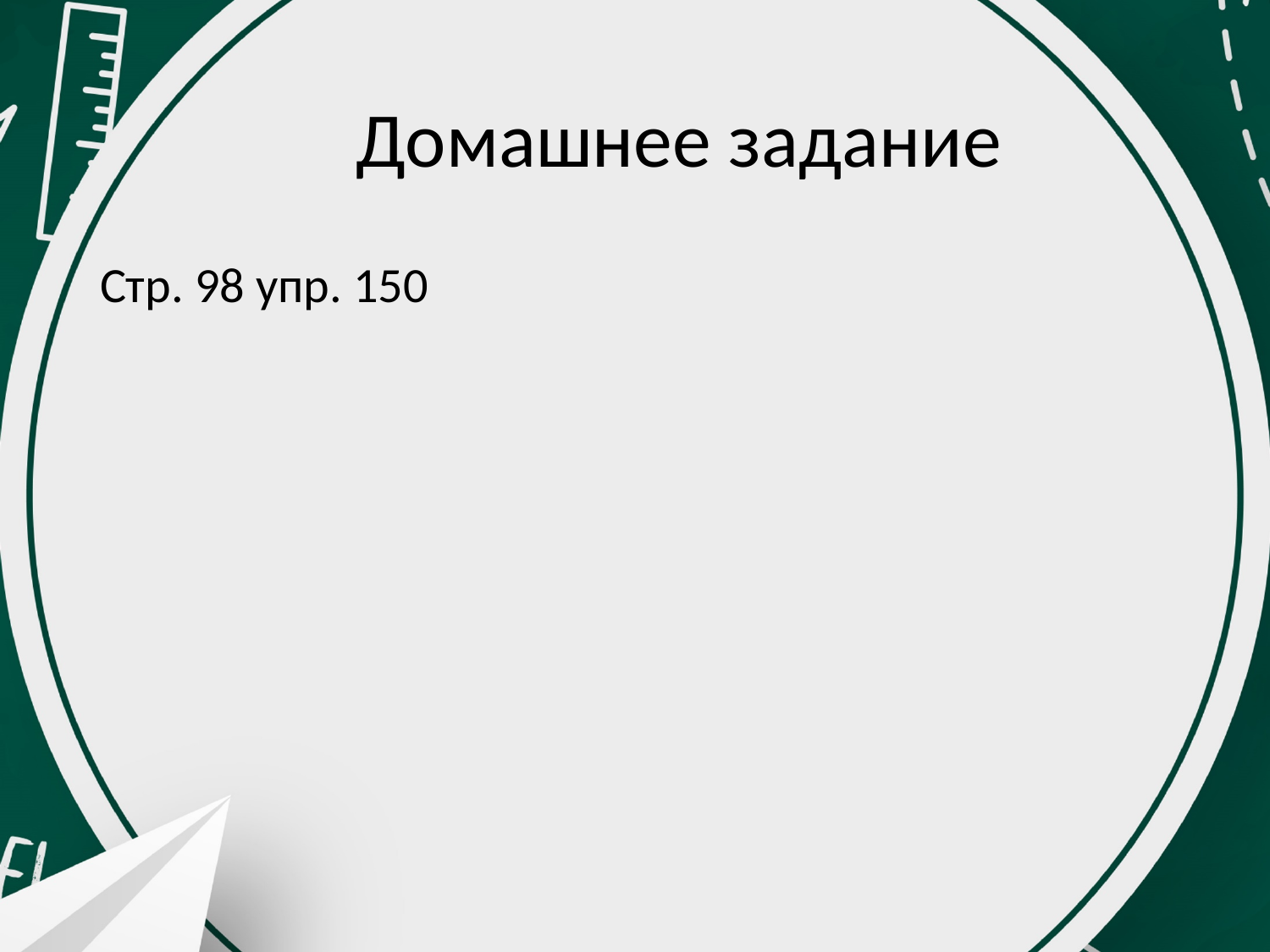

# Домашнее задание
Стр. 98 упр. 150